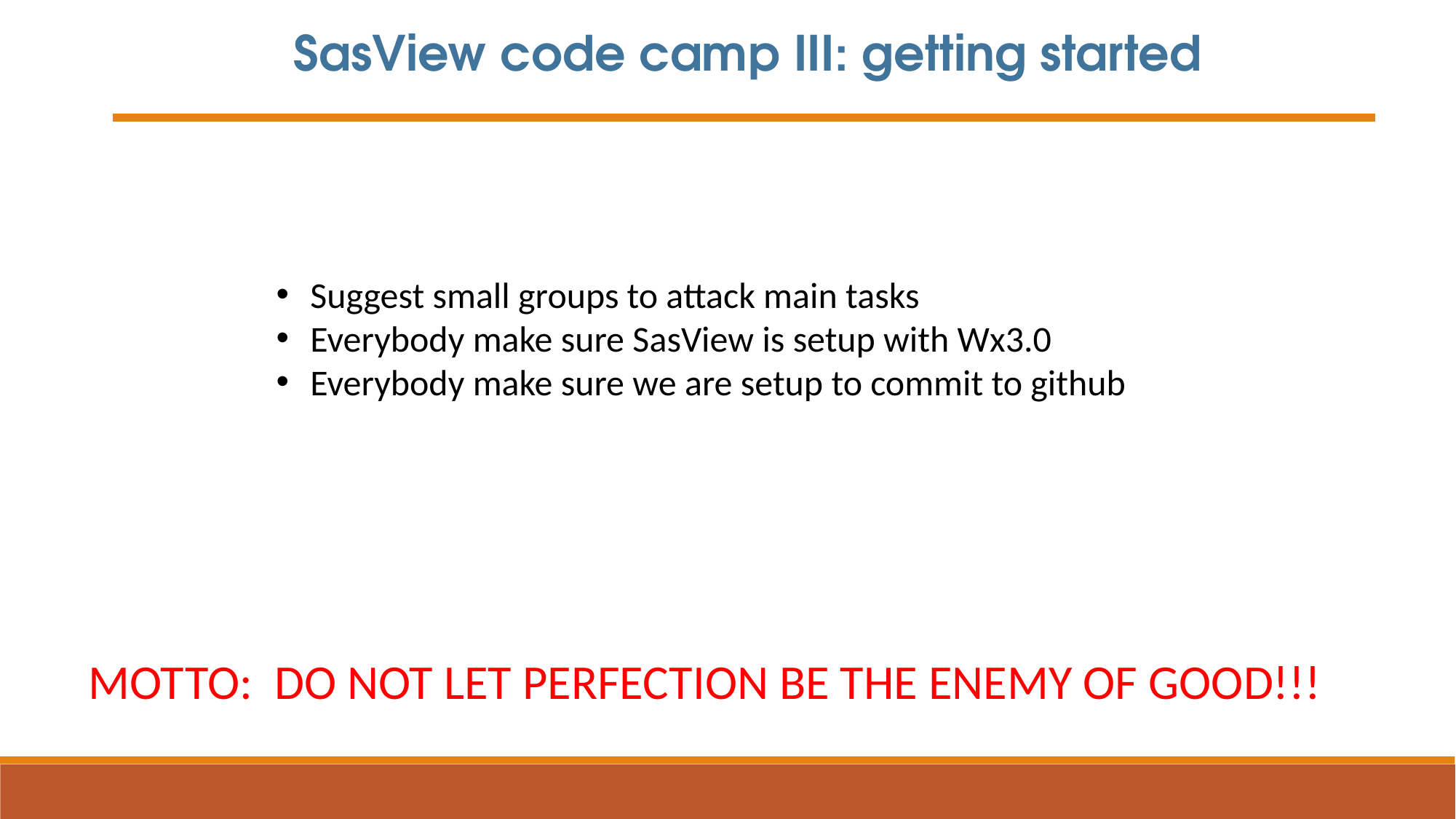

SasView code camp III: getting started
Suggest small groups to attack main tasks
Everybody make sure SasView is setup with Wx3.0
Everybody make sure we are setup to commit to github
MOTTO:  DO NOT LET PERFECTION BE THE ENEMY OF GOOD!!!